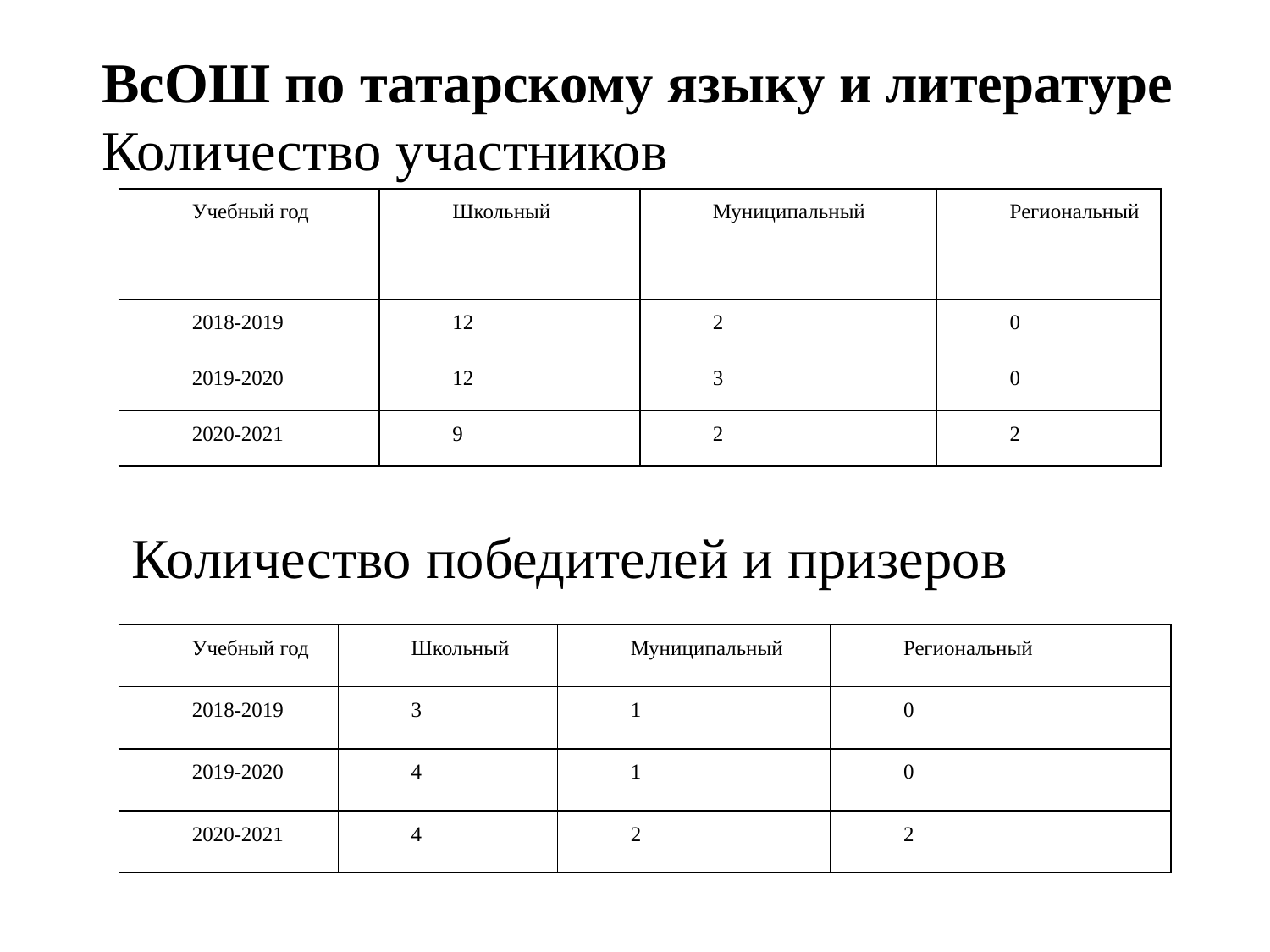

ВсОШ по татарскому языку и литературе
Количество участников
| Учебный год | Школьный | Муниципальный | Региональный |
| --- | --- | --- | --- |
| 2018-2019 | 12 | 2 | 0 |
| 2019-2020 | 12 | 3 | 0 |
| 2020-2021 | 9 | 2 | 2 |
Количество победителей и призеров
| Учебный год | Школьный | Муниципальный | Региональный |
| --- | --- | --- | --- |
| 2018-2019 | 3 | 1 | 0 |
| 2019-2020 | 4 | 1 | 0 |
| 2020-2021 | 4 | 2 | 2 |